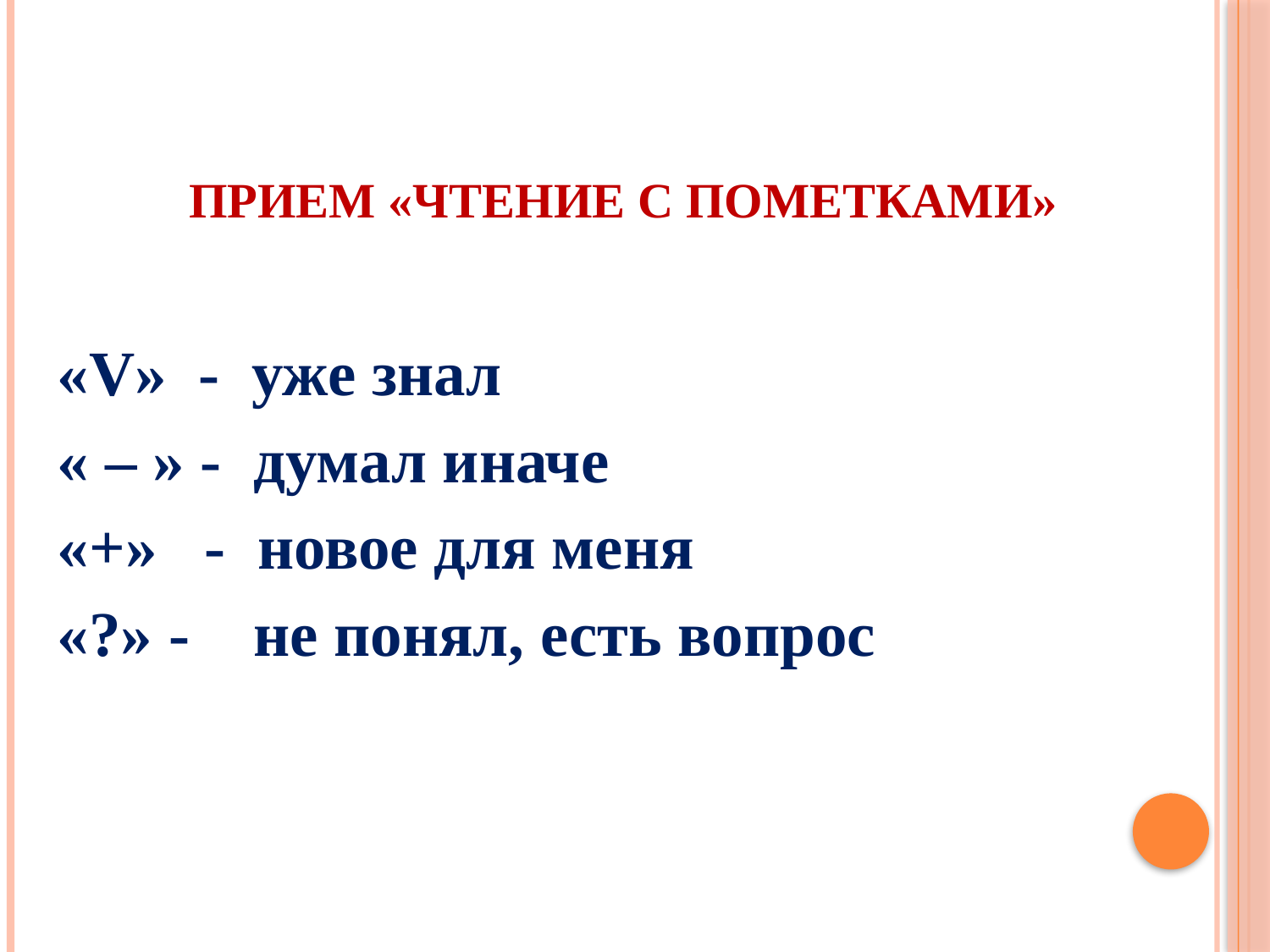

# Прием «Чтение с пометками»
«V»  -  уже знал
« – » -  думал иначе
«+»   -  новое для меня
«?» -    не понял, есть вопрос